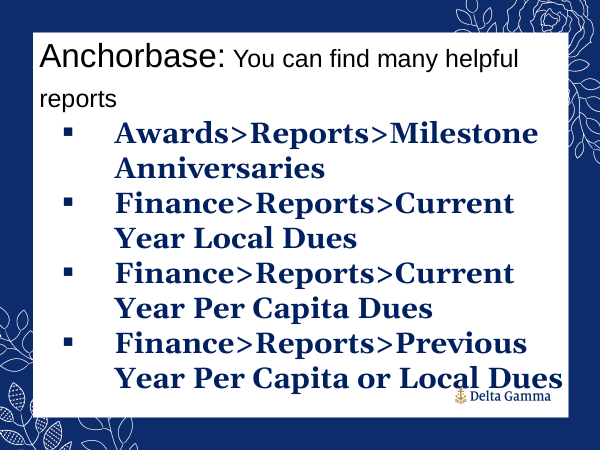

Anchorbase: You can find many helpful reports
Awards>Reports>Milestone Anniversaries
Finance>Reports>Current Year Local Dues
Finance>Reports>Current Year Per Capita Dues
Finance>Reports>Previous Year Per Capita or Local Dues